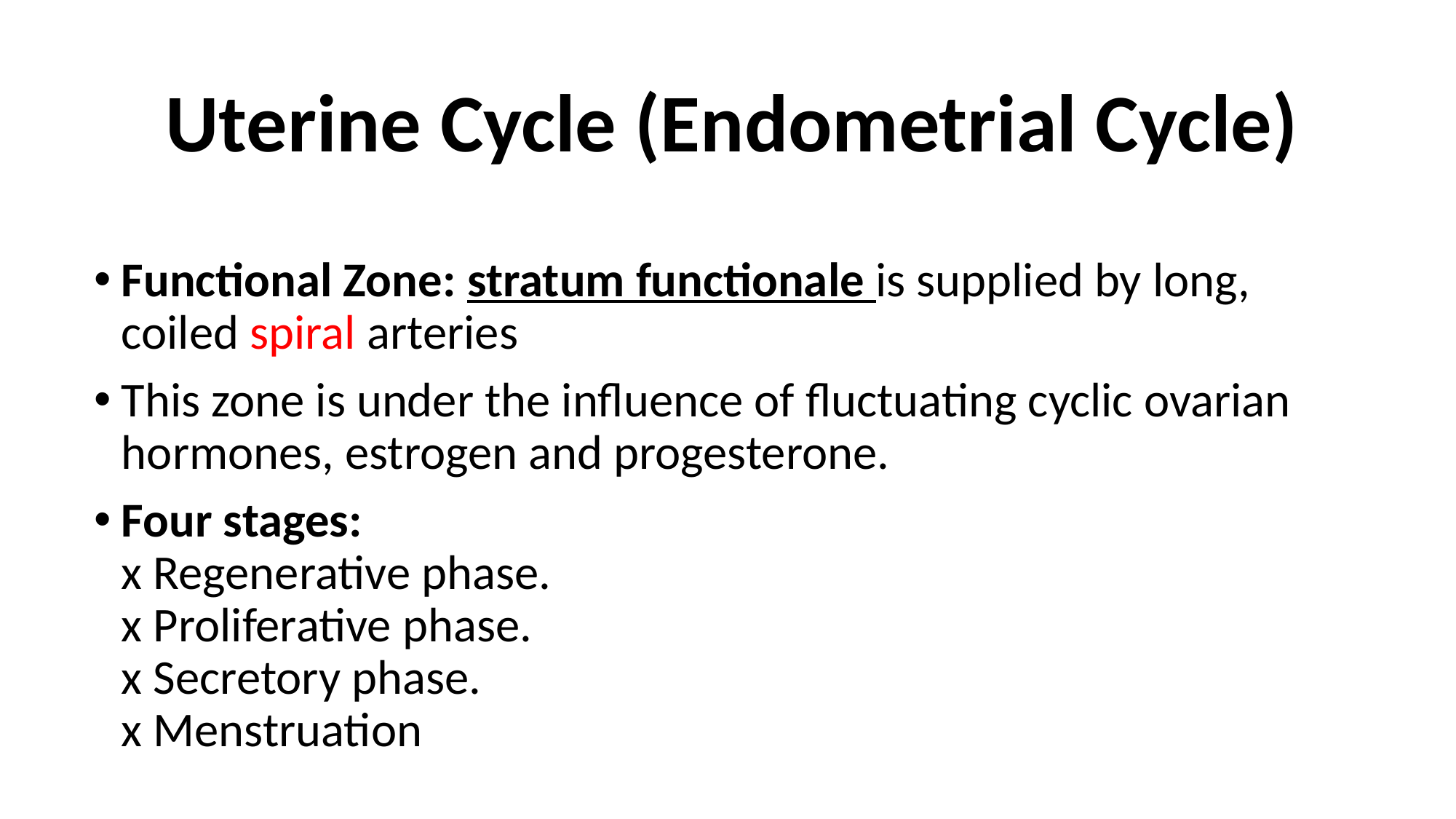

# Uterine Cycle (Endometrial Cycle)
Functional Zone: stratum functionale is supplied by long, coiled spiral arteries
This zone is under the influence of fluctuating cyclic ovarian hormones, estrogen and progesterone.
Four stages:
x Regenerative phase.
x Proliferative phase.
x Secretory phase.
x Menstruation